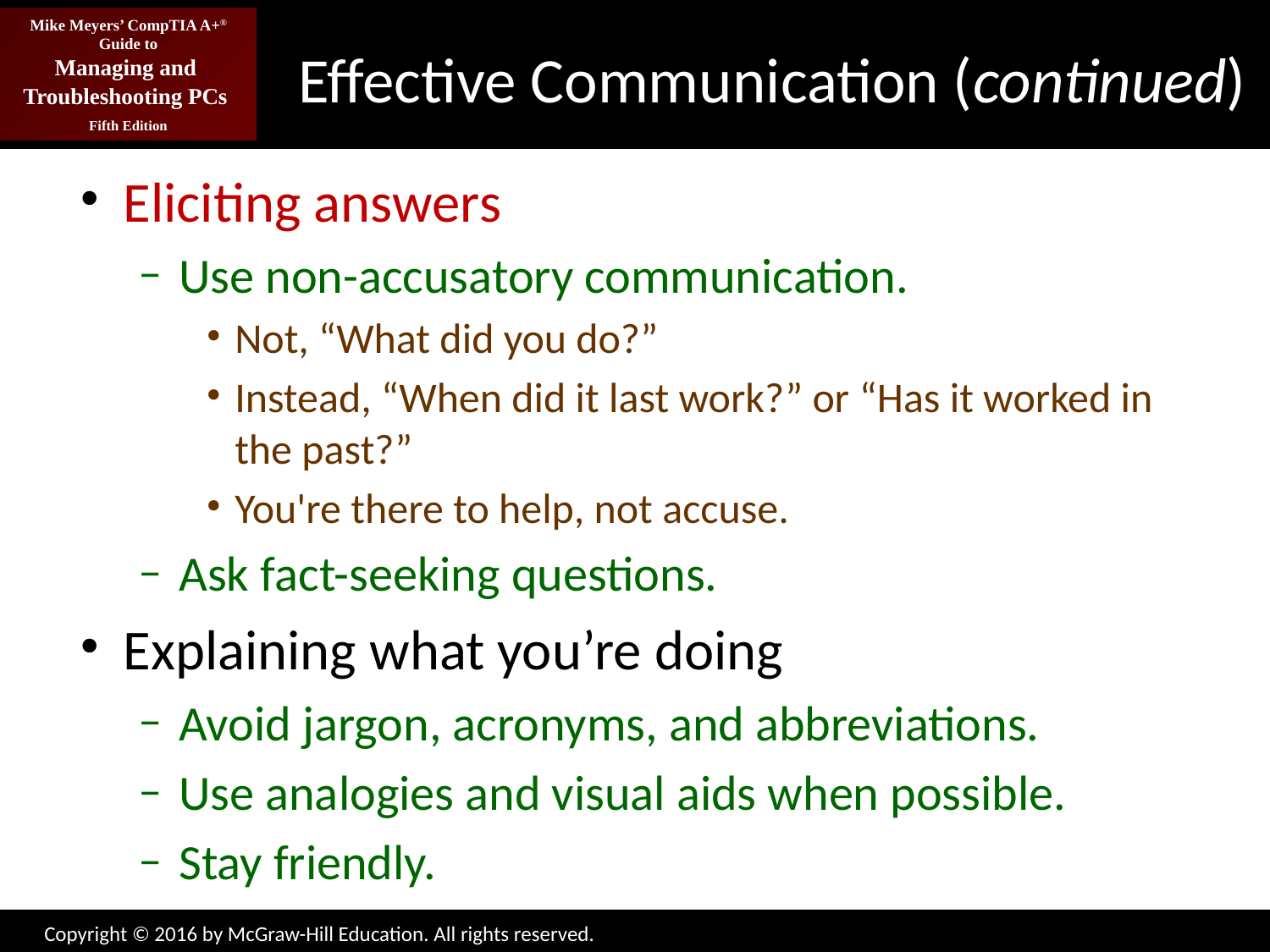

# Effective Communication (continued)
Eliciting answers
Use non-accusatory communication.
Not, “What did you do?”
Instead, “When did it last work?” or “Has it worked in the past?”
You're there to help, not accuse.
Ask fact-seeking questions.
Explaining what you’re doing
Avoid jargon, acronyms, and abbreviations.
Use analogies and visual aids when possible.
Stay friendly.